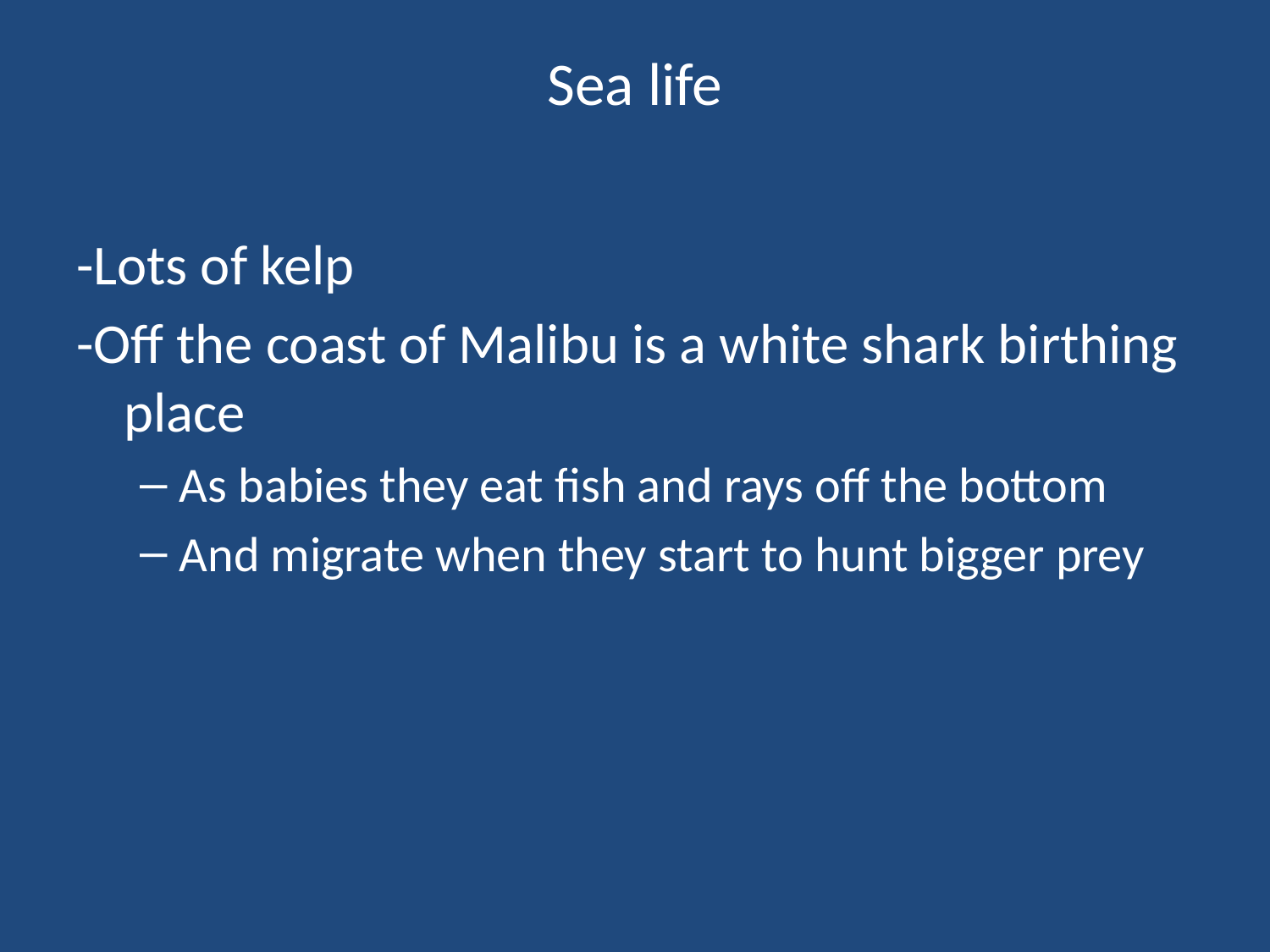

# Sea life
-Lots of kelp
-Off the coast of Malibu is a white shark birthing place
As babies they eat fish and rays off the bottom
And migrate when they start to hunt bigger prey